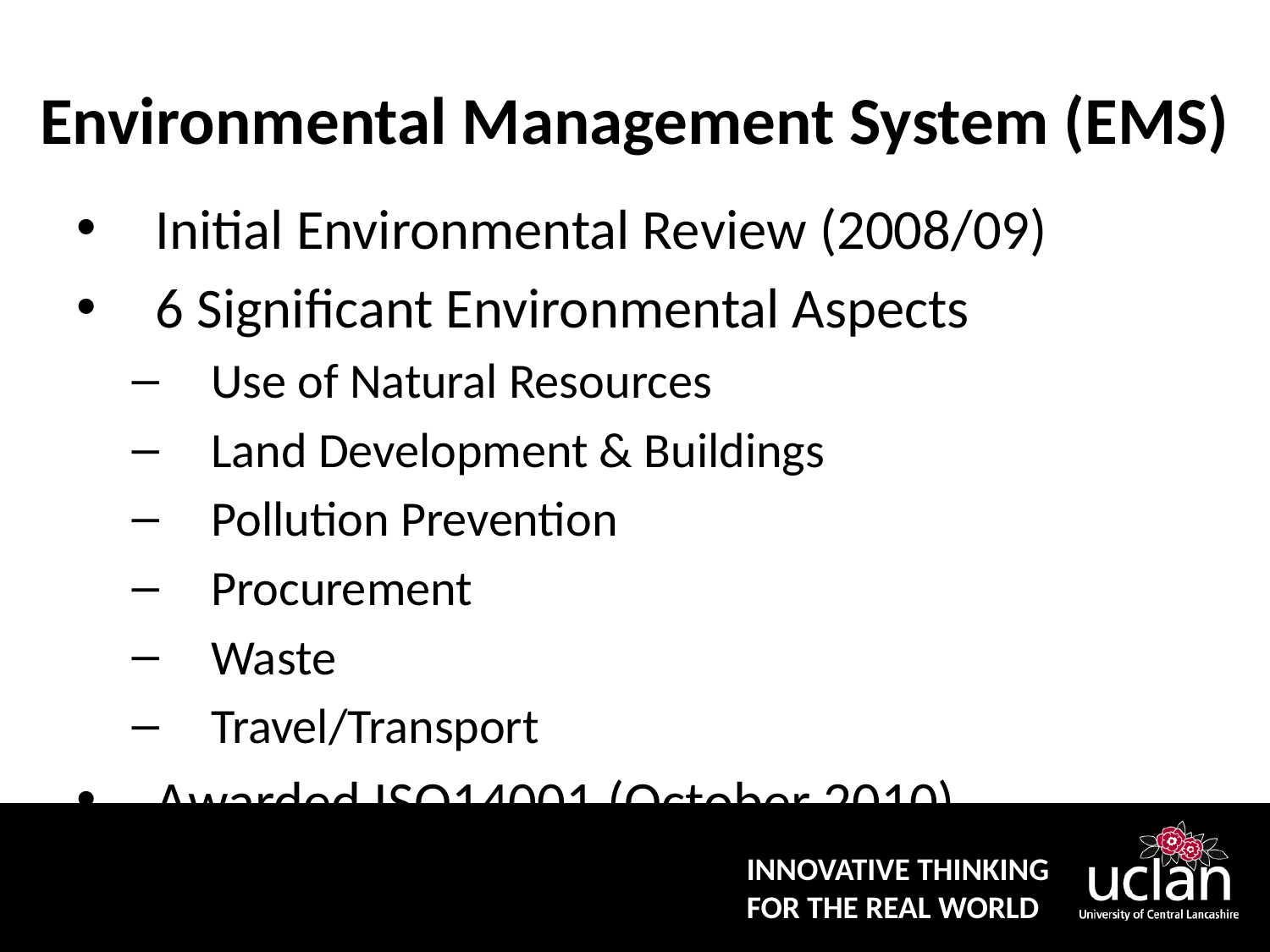

# Environmental Management System (EMS)
Initial Environmental Review (2008/09)
6 Significant Environmental Aspects
Use of Natural Resources
Land Development & Buildings
Pollution Prevention
Procurement
Waste
Travel/Transport
Awarded ISO14001 (October 2010)